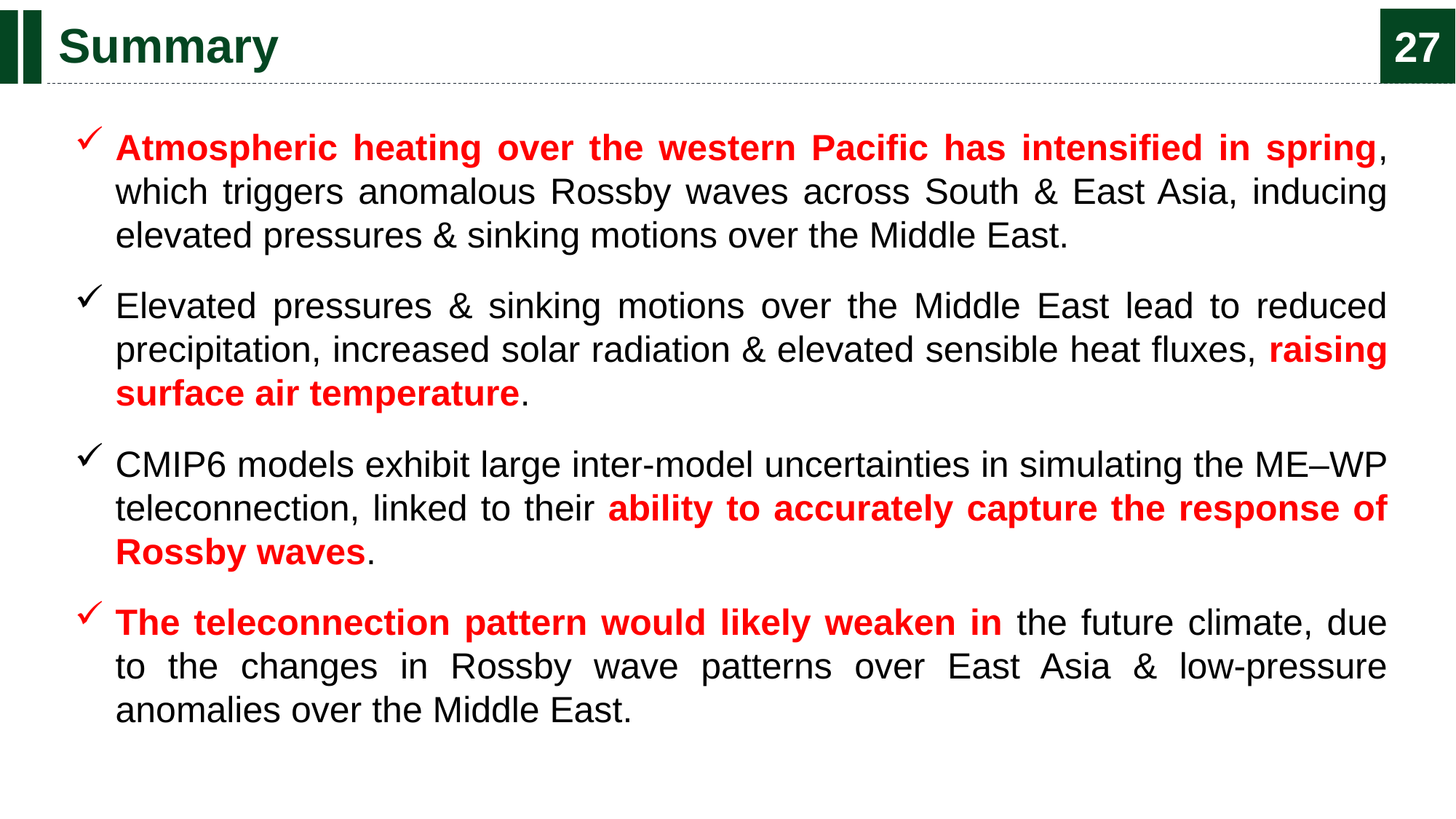

# Summary
27
Atmospheric heating over the western Pacific has intensified in spring, which triggers anomalous Rossby waves across South & East Asia, inducing elevated pressures & sinking motions over the Middle East.
Elevated pressures & sinking motions over the Middle East lead to reduced precipitation, increased solar radiation & elevated sensible heat fluxes, raising surface air temperature.
CMIP6 models exhibit large inter-model uncertainties in simulating the ME–WP teleconnection, linked to their ability to accurately capture the response of Rossby waves.
The teleconnection pattern would likely weaken in the future climate, due to the changes in Rossby wave patterns over East Asia & low-pressure anomalies over the Middle East.